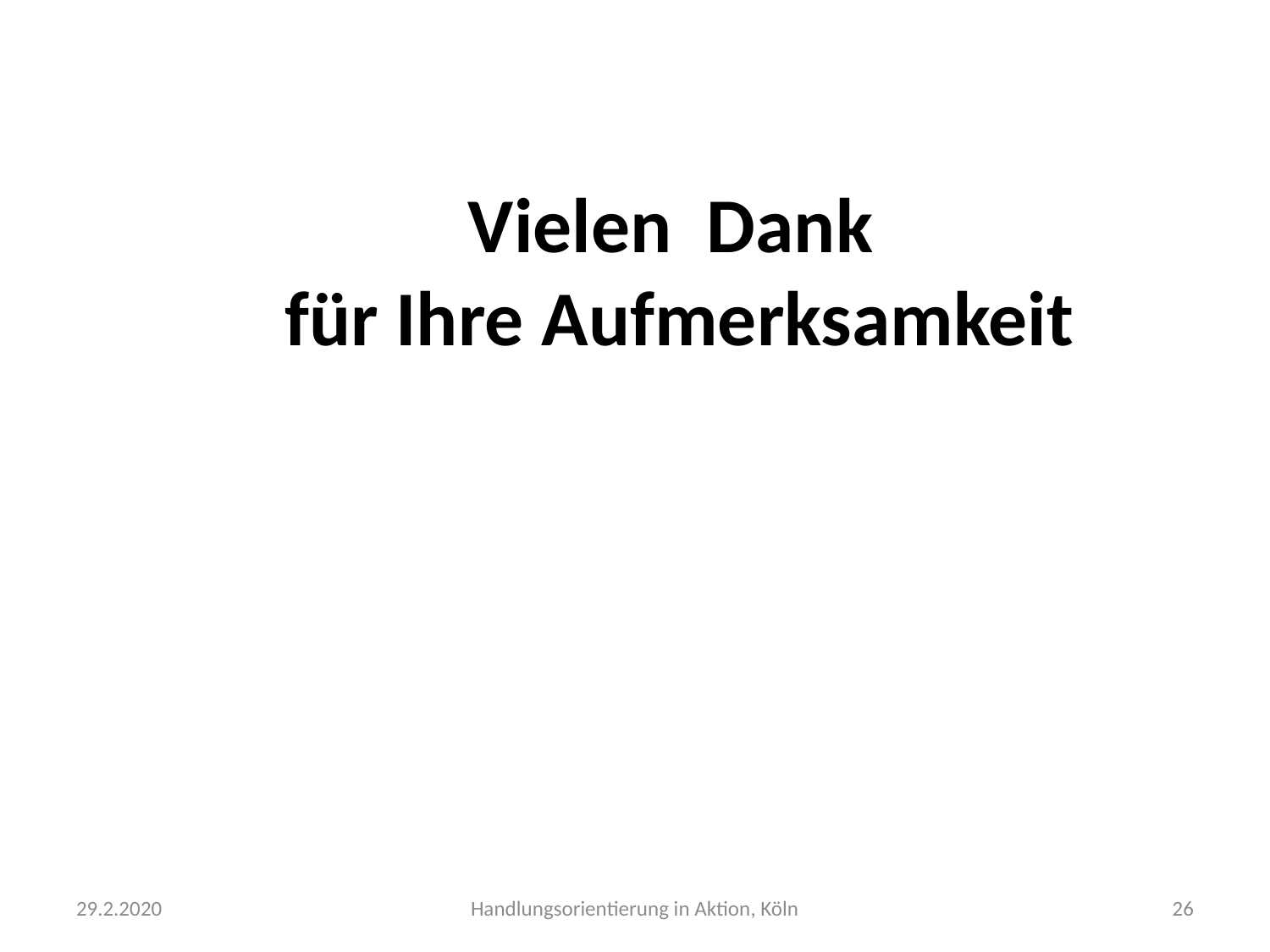

Vielen  Dank
für Ihre Aufmerksamkeit
29.2.2020
Handlungsorientierung in Aktion, Köln
26